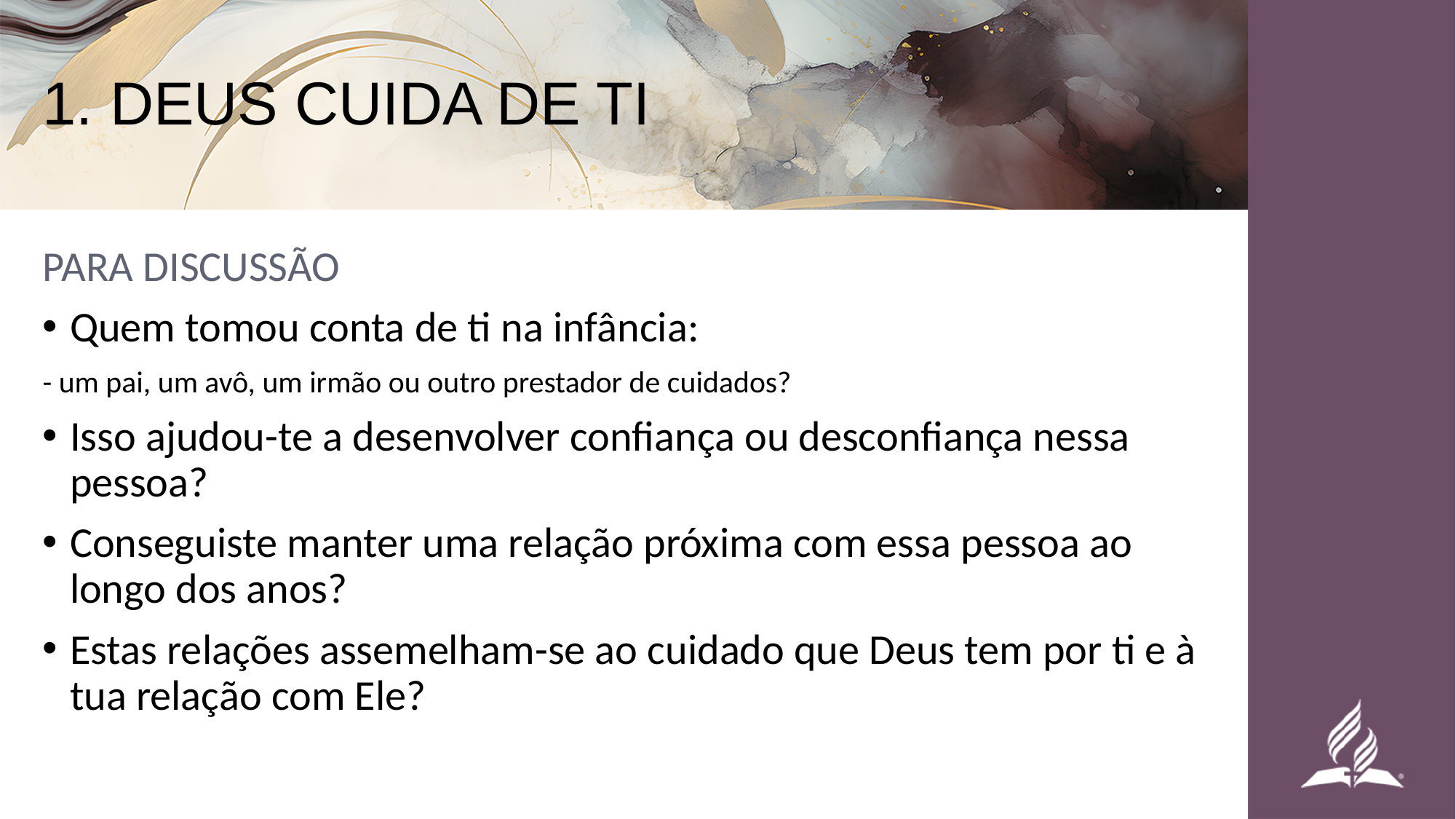

# 1. DEUS CUIDA DE TI
PARA DISCUSSÃO
Quem tomou conta de ti na infância:
- um pai, um avô, um irmão ou outro prestador de cuidados?
Isso ajudou-te a desenvolver confiança ou desconfiança nessa pessoa?
Conseguiste manter uma relação próxima com essa pessoa ao longo dos anos?
Estas relações assemelham-se ao cuidado que Deus tem por ti e à tua relação com Ele?